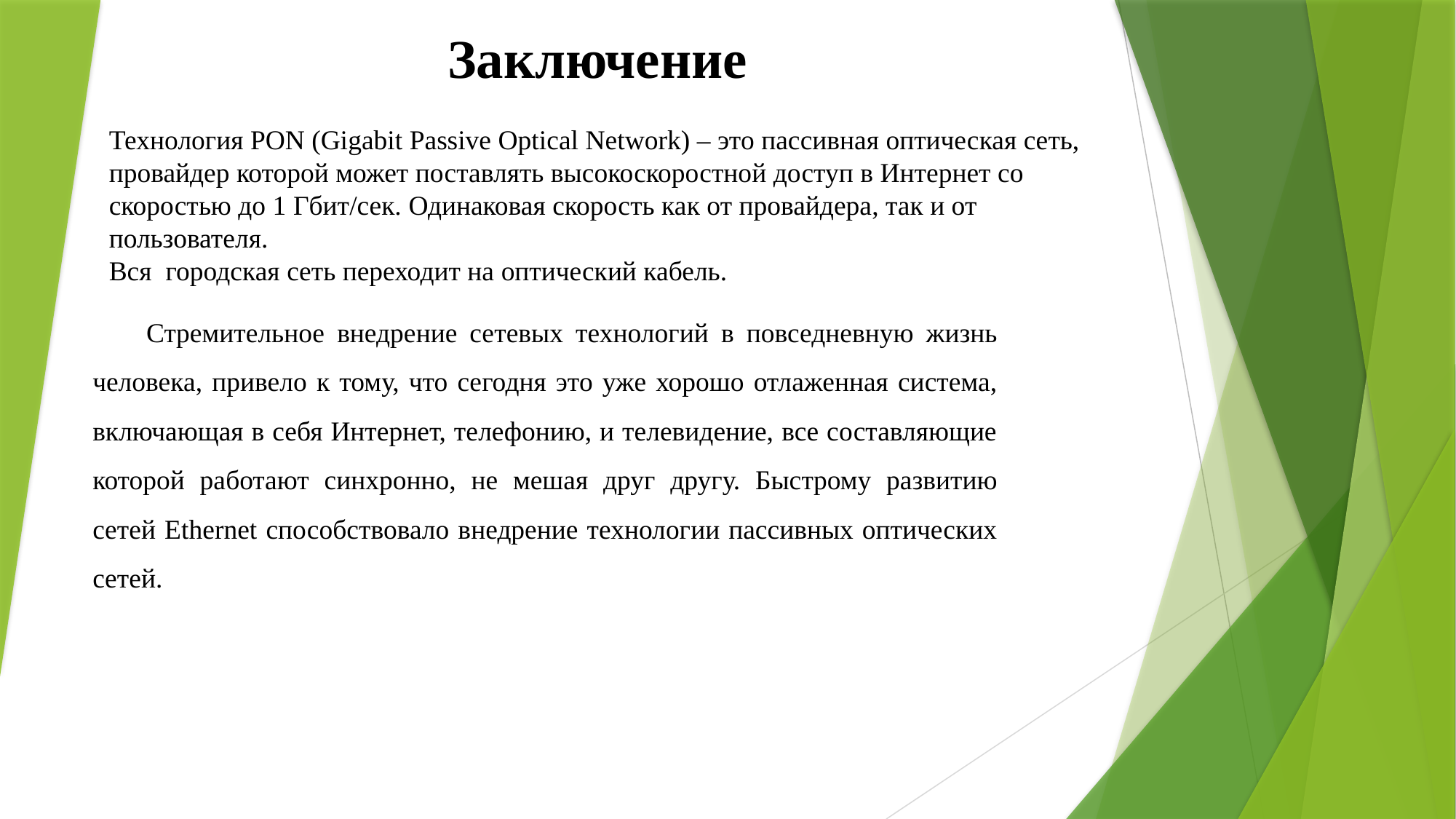

Заключение
Технология PON (Gigabit Passive Optical Network) – это пассивная оптическая сеть, провайдер которой может поставлять высокоскоростной доступ в Интернет со скоростью до 1 Гбит/сек. Одинаковая скорость как от провайдера, так и от пользователя.
Вся  городская сеть переходит на оптический кабель.
Стремительное внедрение сетевых технологий в повседневную жизнь человека, привело к тому, что сегодня это уже хорошо отлаженная система, включающая в себя Интернет, телефонию, и телевидение, все составляющие которой работают синхронно, не мешая друг другу. Быстрому развитию сетей Ethernet способствовало внедрение технологии пассивных оптических сетей.